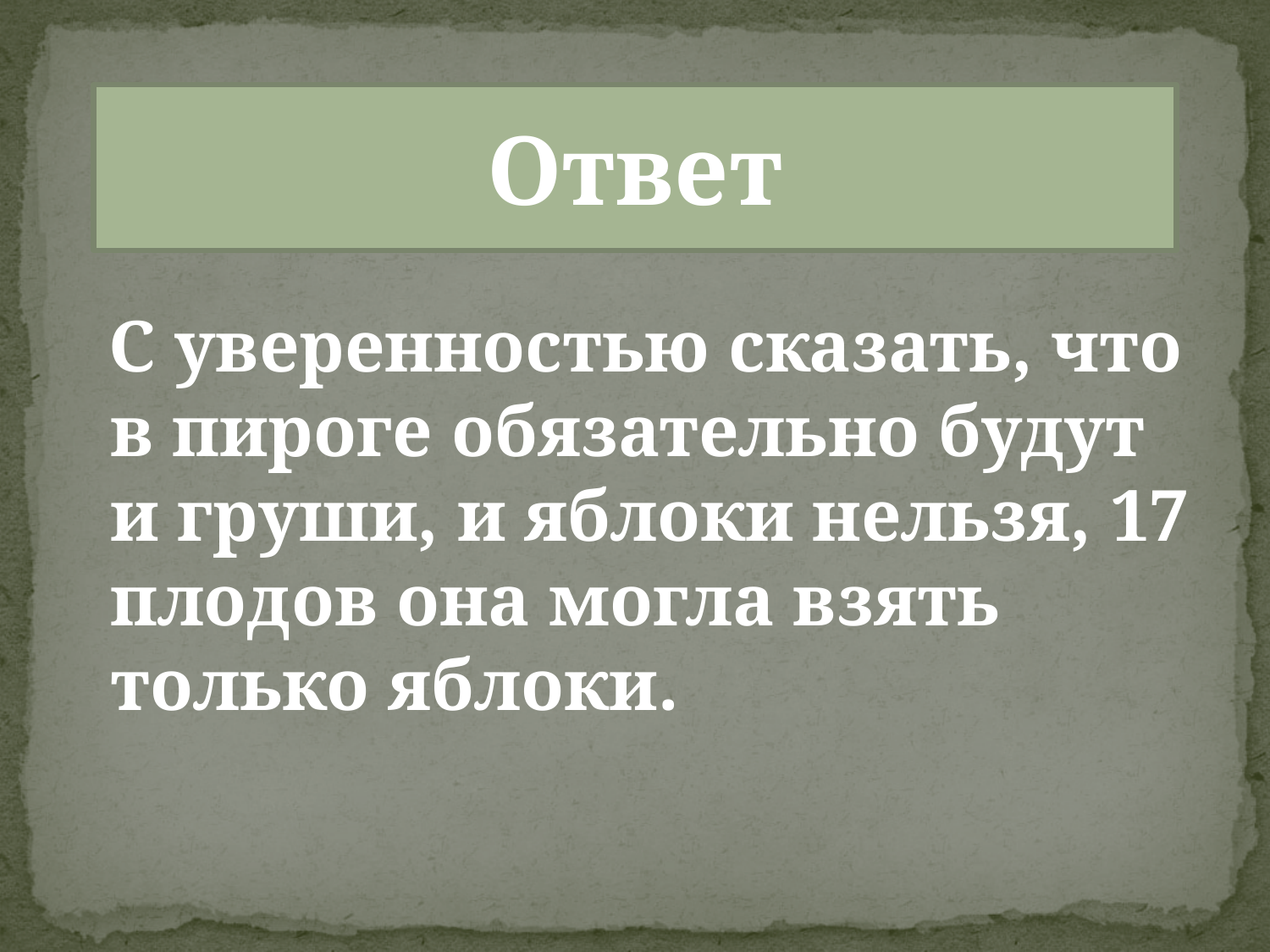

Ответ
  С уверенностью сказать, что в пироге обязательно будут и груши, и яблоки нельзя, 17 плодов она могла взять только яблоки.